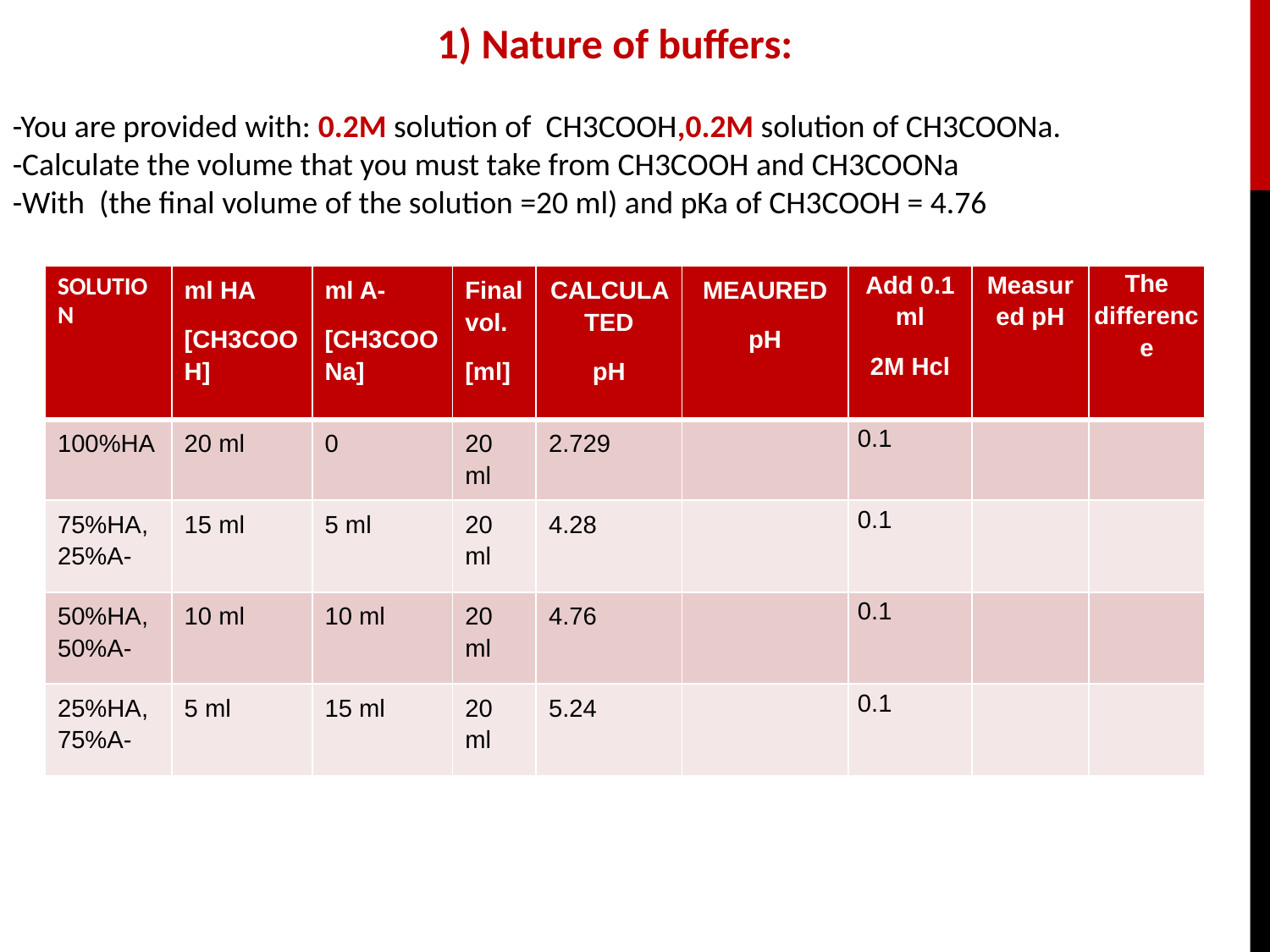

1) Nature of buffers:

-You are provided with: 0.2M solution of  CH3COOH,0.2M solution of CH3COONa.
-Calculate the volume that you must take from CH3COOH and CH3COONa
-With  (the final volume of the solution =20 ml) and pKa of CH3COOH = 4.76
| SOLUTION | ml HA [CH3COOH] | ml A- [CH3COONa] | Final vol. [ml] | CALCULATED pH | MEAURED pH | Add 0.1 ml 2M Hcl | Measured pH | The difference |
| --- | --- | --- | --- | --- | --- | --- | --- | --- |
| 100%HA | 20 ml | 0 | 20 ml | 2.729 |  | 0.1 |  |  |
| 75%HA, 25%A- | 15 ml | 5 ml | 20 ml | 4.28 |  | 0.1 |  |  |
| 50%HA, 50%A- | 10 ml | 10 ml | 20 ml | 4.76 |  | 0.1 |  |  |
| 25%HA, 75%A- | 5 ml | 15 ml | 20 ml | 5.24 |  | 0.1 |  |  |